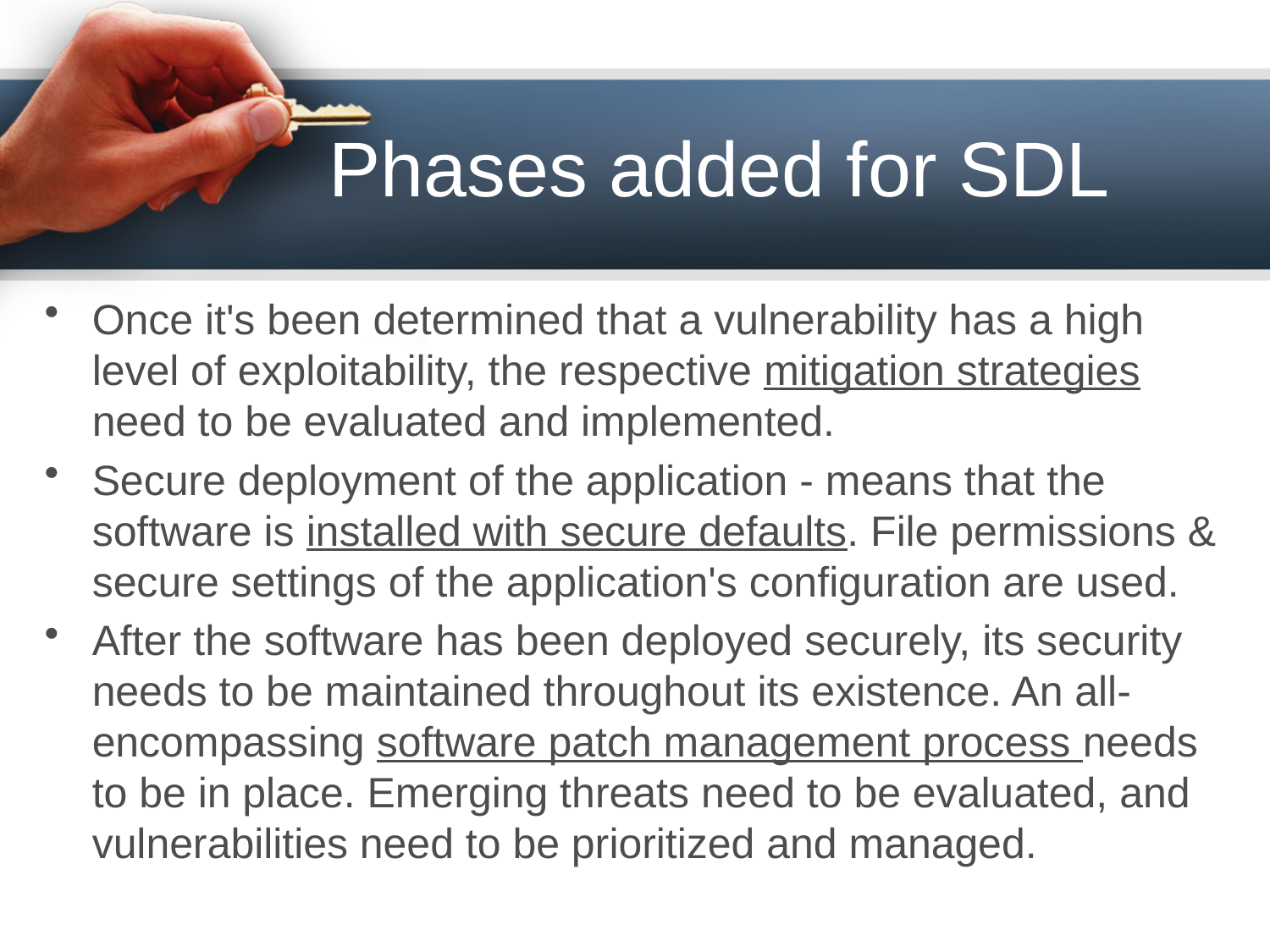

# Phases added for SDL
Once it's been determined that a vulnerability has a high level of exploitability, the respective mitigation strategies need to be evaluated and implemented.
Secure deployment of the application - means that the software is installed with secure defaults. File permissions & secure settings of the application's configuration are used.
After the software has been deployed securely, its security needs to be maintained throughout its existence. An all-encompassing software patch management process needs to be in place. Emerging threats need to be evaluated, and vulnerabilities need to be prioritized and managed.